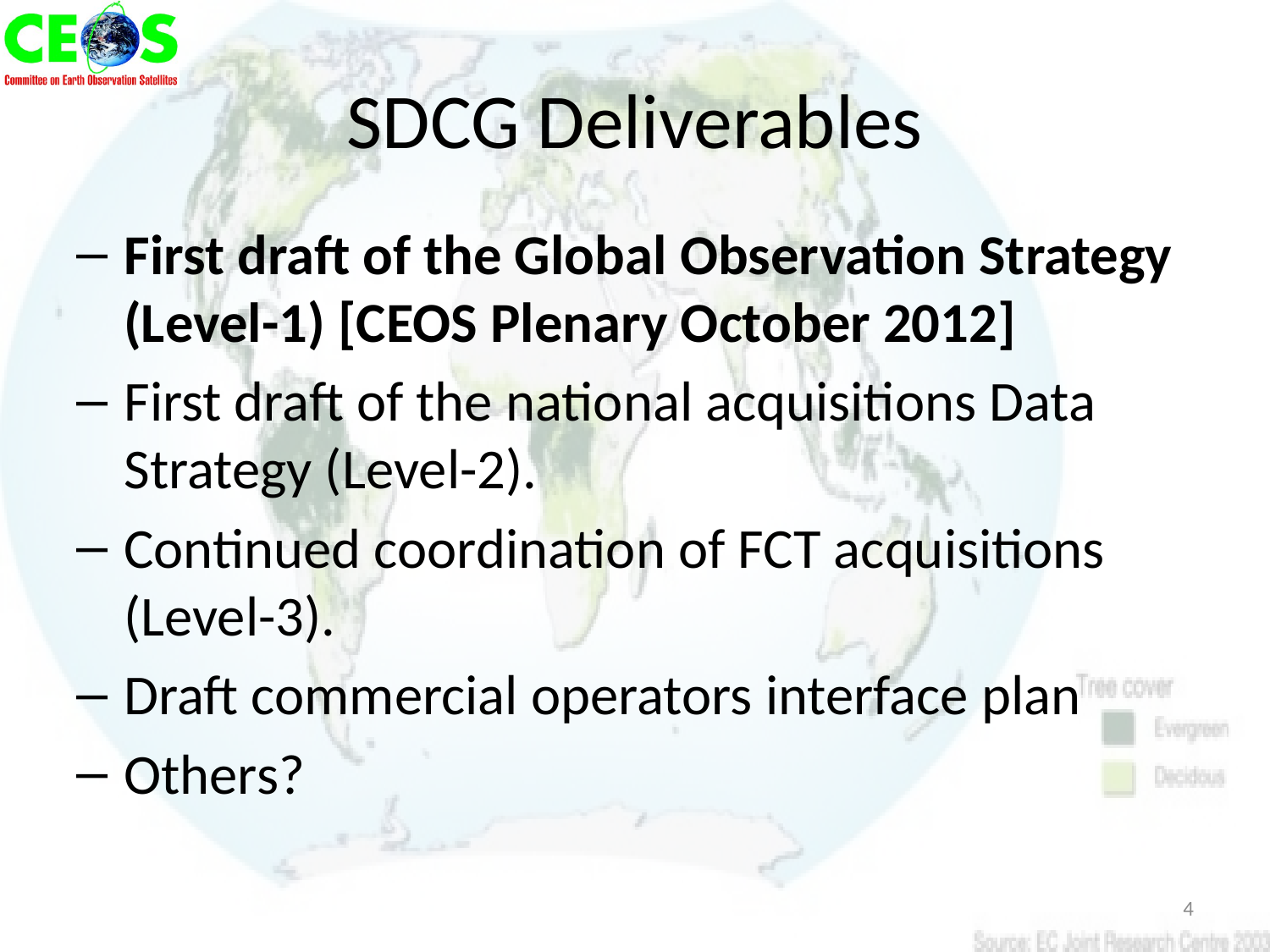

# SDCG Deliverables
First draft of the Global Observation Strategy (Level-1) [CEOS Plenary October 2012]
First draft of the national acquisitions Data Strategy (Level-2).
Continued coordination of FCT acquisitions (Level-3).
Draft commercial operators interface plan
Others?

4